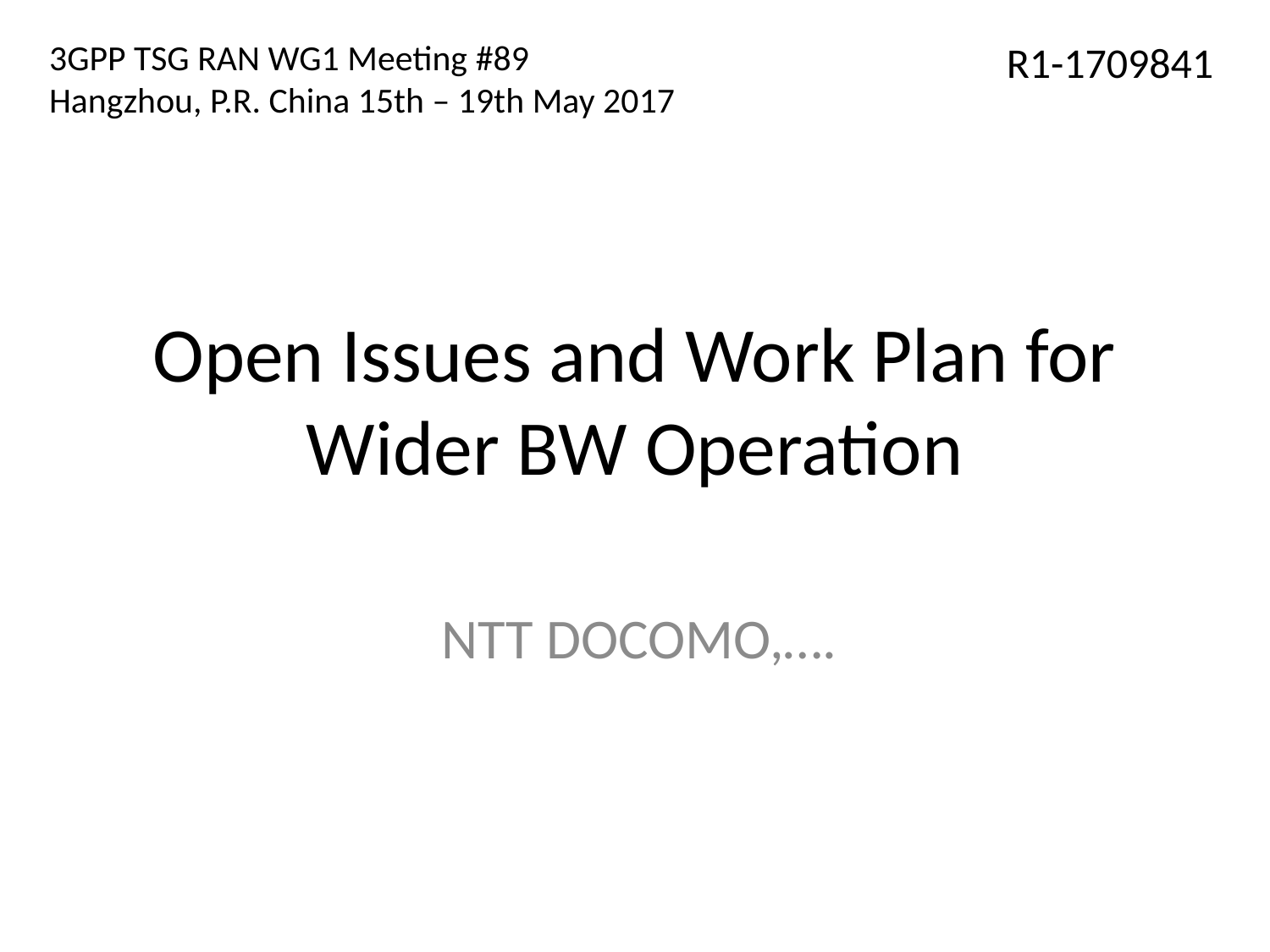

3GPP TSG RAN WG1 Meeting #89
Hangzhou, P.R. China 15th – 19th May 2017
R1-1709841
# Open Issues and Work Plan for Wider BW Operation
NTT DOCOMO,….